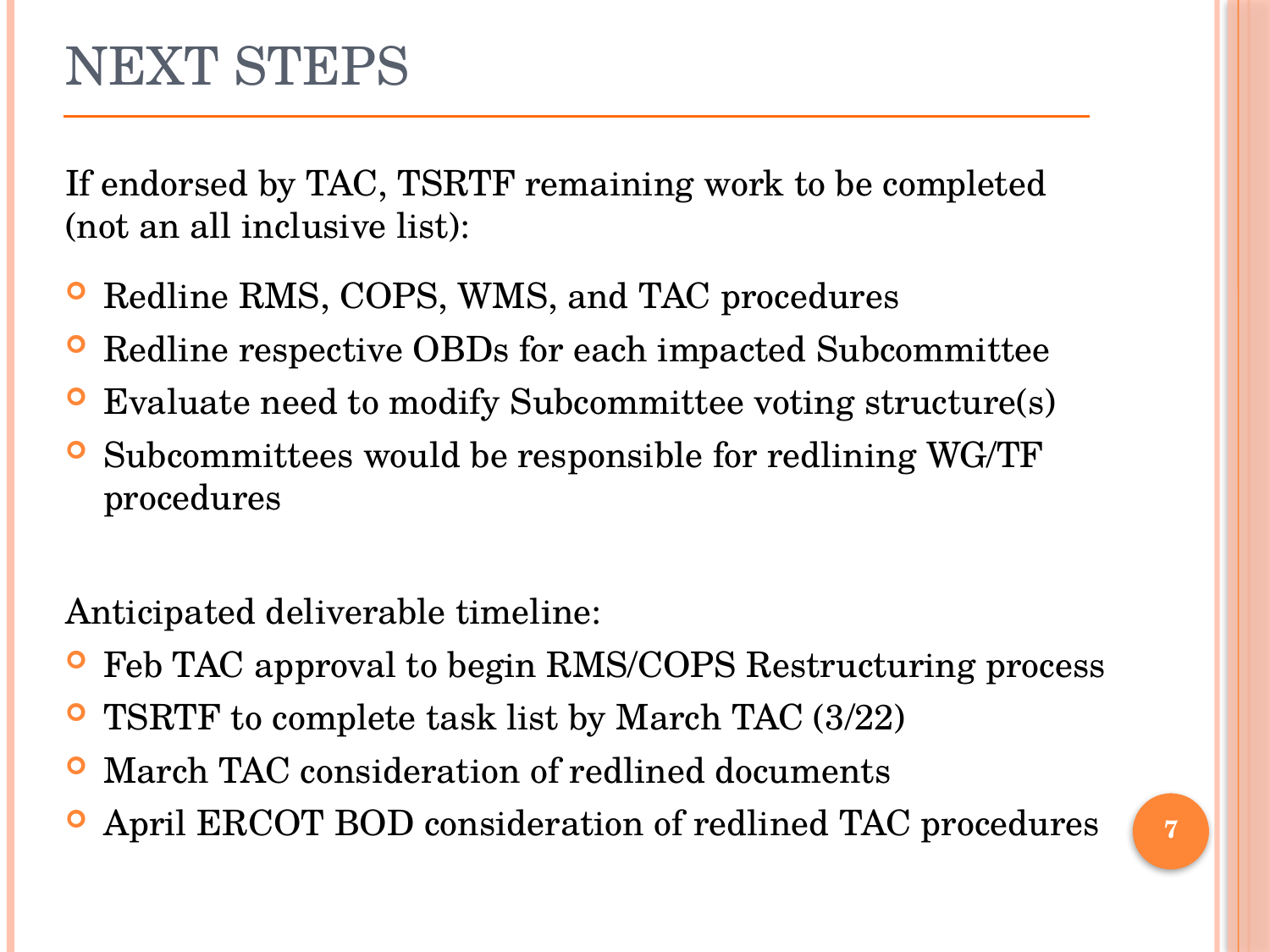

# Next Steps

If endorsed by TAC, TSRTF remaining work to be completed
(not an all inclusive list):
Redline RMS, COPS, WMS, and TAC procedures
Redline respective OBDs for each impacted Subcommittee
Evaluate need to modify Subcommittee voting structure(s)
Subcommittees would be responsible for redlining WG/TF procedures

Anticipated deliverable timeline:
Feb TAC approval to begin RMS/COPS Restructuring process
TSRTF to complete task list by March TAC (3/22)
March TAC consideration of redlined documents
April ERCOT BOD consideration of redlined TAC procedures
7